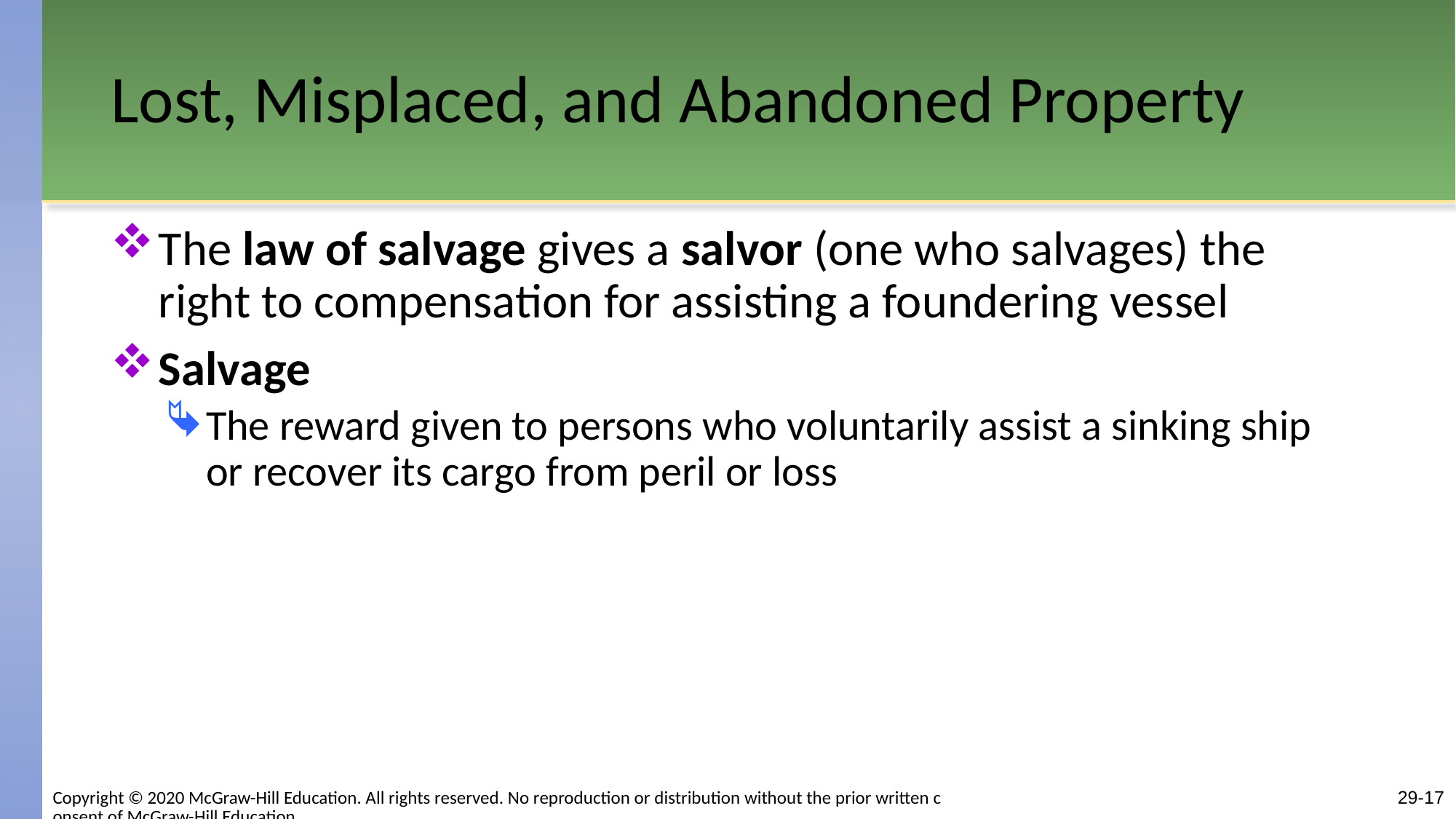

# Lost, Misplaced, and Abandoned Property
The law of salvage gives a salvor (one who salvages) the right to compensation for assisting a foundering vessel
Salvage
The reward given to persons who voluntarily assist a sinking ship or recover its cargo from peril or loss

Copyright © 2020 McGraw-Hill Education. All rights reserved. No reproduction or distribution without the prior written consent of McGraw-Hill Education.
29-17